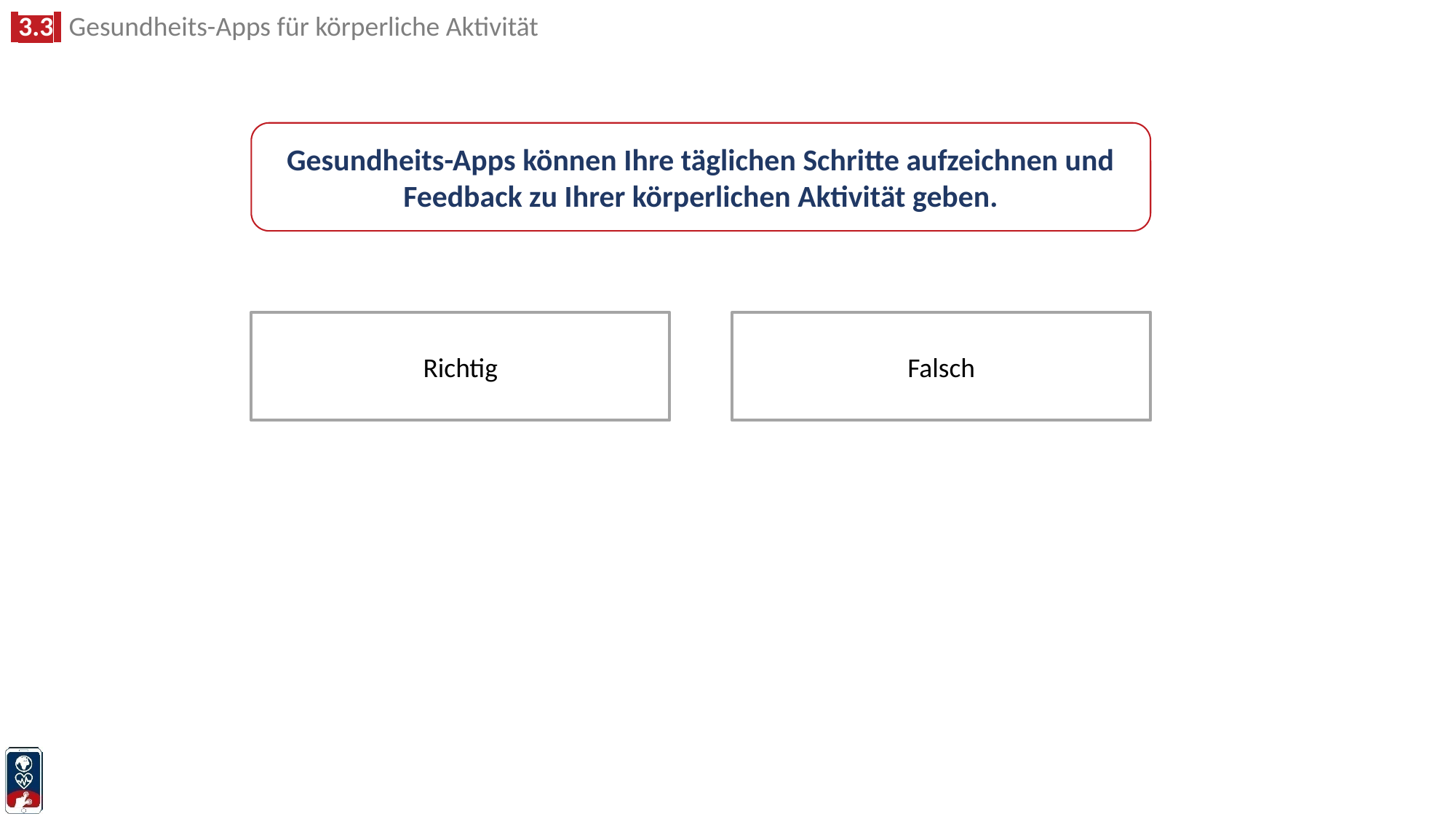

Gesundheits-Apps können Ihre täglichen Schritte aufzeichnen und Feedback zu Ihrer körperlichen Aktivität geben.
Richtig
Falsch